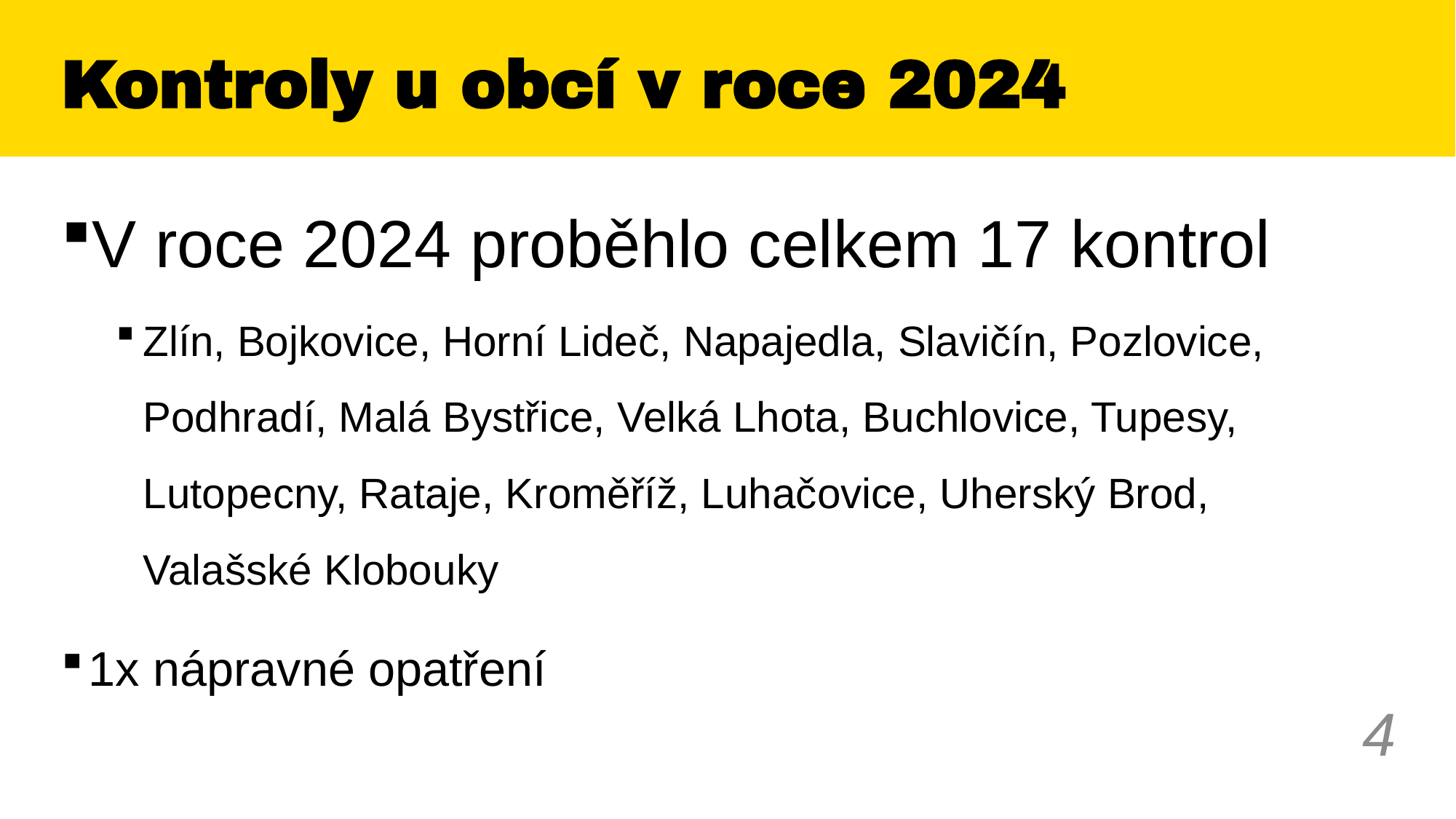

# Kontroly u obcí v roce 2024
V roce 2024 proběhlo celkem 17 kontrol
Zlín, Bojkovice, Horní Lideč, Napajedla, Slavičín, Pozlovice, Podhradí, Malá Bystřice, Velká Lhota, Buchlovice, Tupesy, Lutopecny, Rataje, Kroměříž, Luhačovice, Uherský Brod, Valašské Klobouky
1x nápravné opatření

4